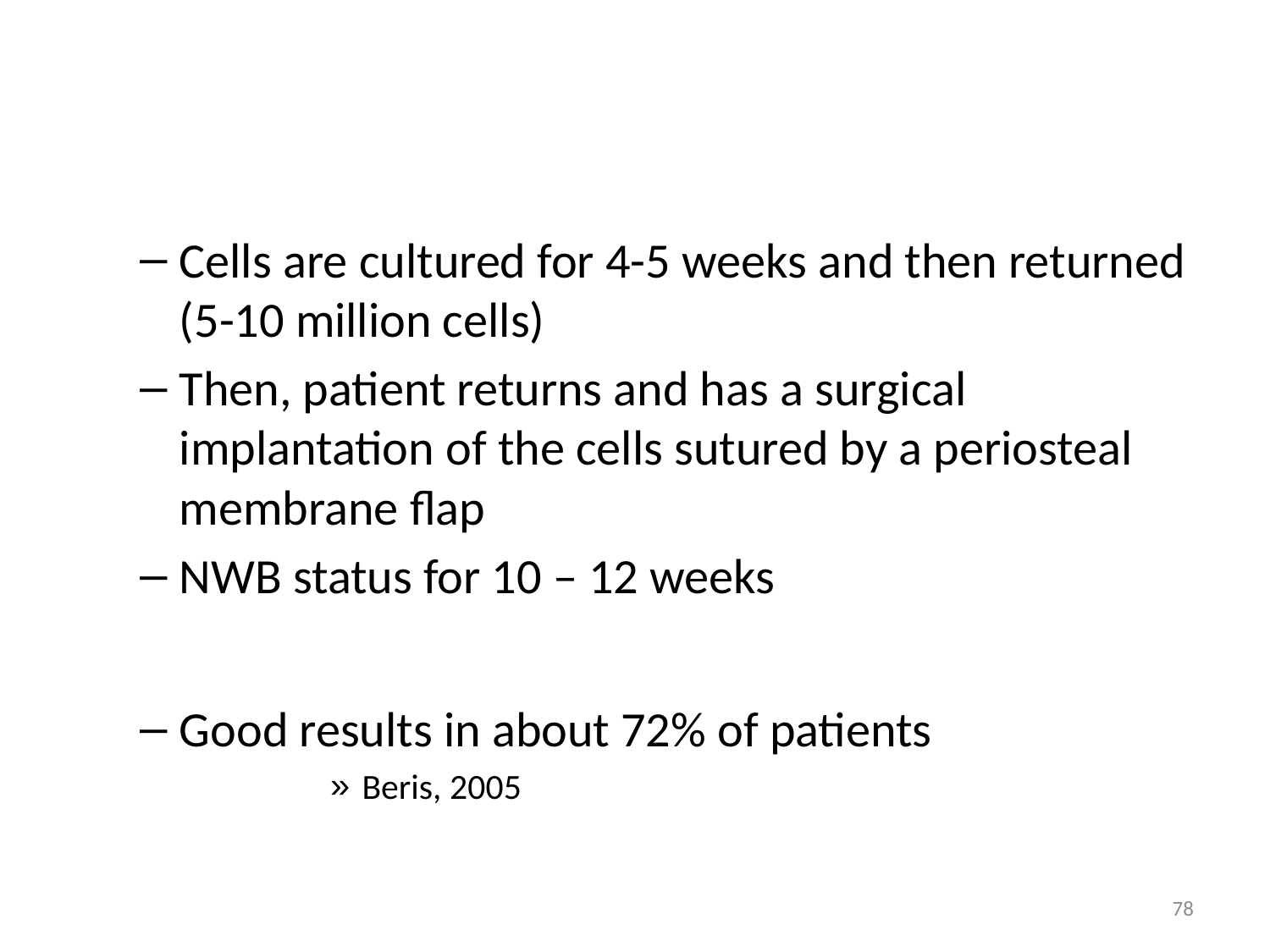

#
Cells are cultured for 4-5 weeks and then returned (5-10 million cells)
Then, patient returns and has a surgical implantation of the cells sutured by a periosteal membrane flap
NWB status for 10 – 12 weeks

Good results in about 72% of patients
Beris, 2005
78